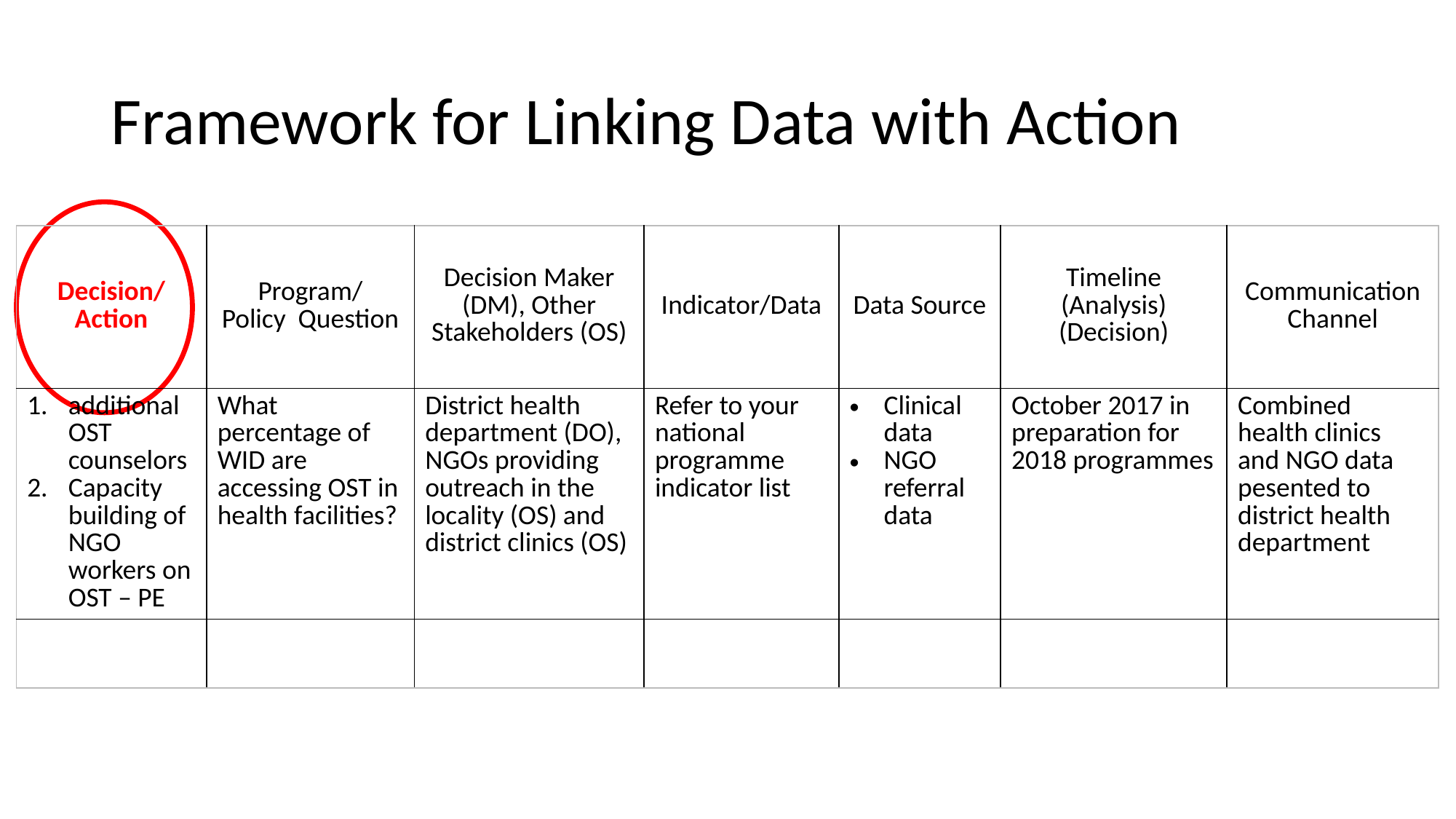

# Framework for Linking Data with Action

| Decision/ Action | Program/ Policy Question | Decision Maker (DM), Other Stakeholders (OS) | Indicator/Data | Data Source | Timeline (Analysis) (Decision) | Communication Channel |
| --- | --- | --- | --- | --- | --- | --- |
| additional OST counselors Capacity building of NGO workers on OST – PE | What percentage of WID are accessing OST in health facilities? | District health department (DO), NGOs providing outreach in the locality (OS) and district clinics (OS) | Refer to your national programme indicator list | Clinical data NGO referral data | October 2017 in preparation for 2018 programmes | Combined health clinics and NGO data pesented to district health department |
|  |  |  |  |  |  |  |